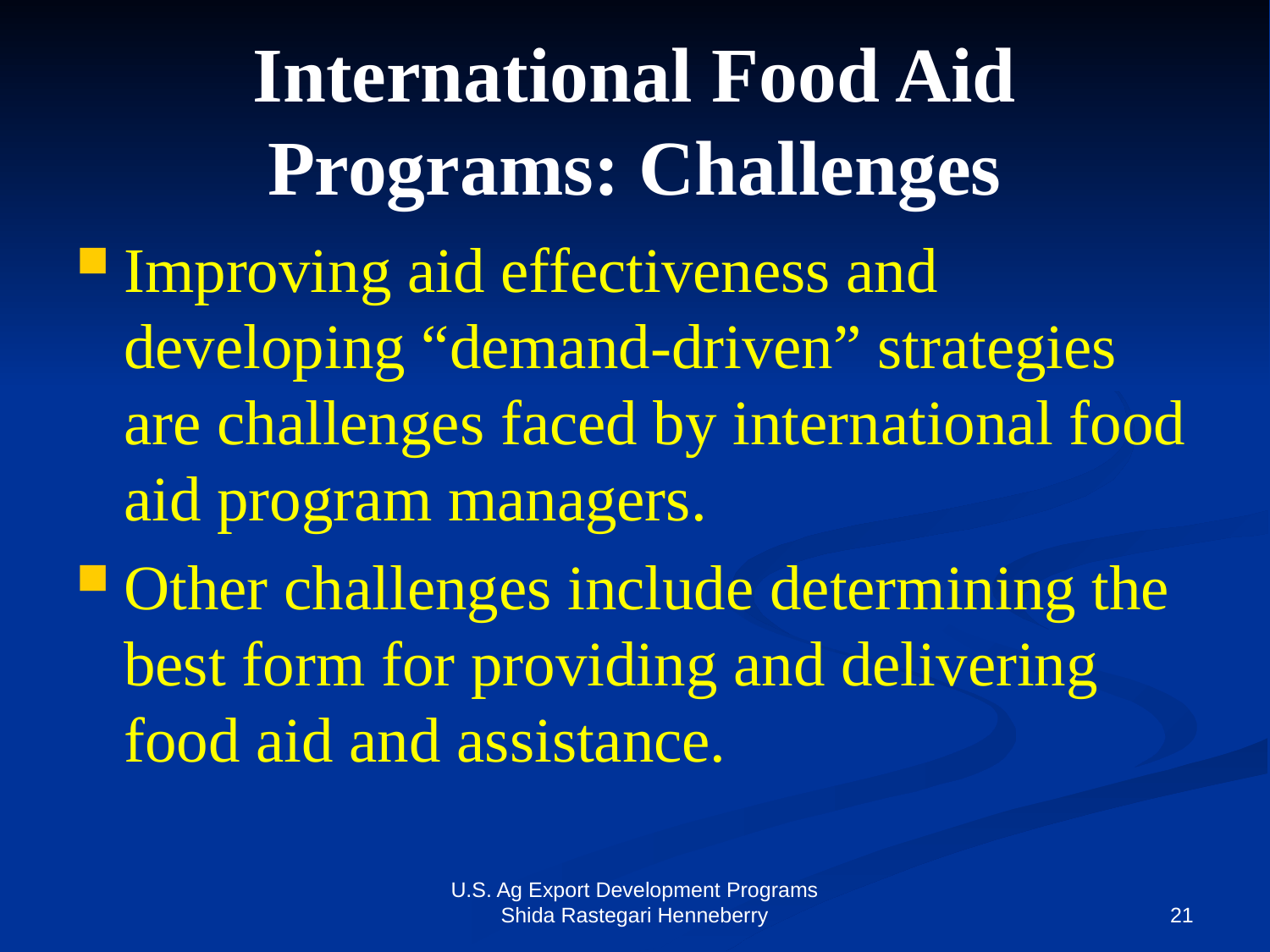

# International Food Aid Programs: Challenges
Improving aid effectiveness and developing “demand-driven” strategies are challenges faced by international food aid program managers.
Other challenges include determining the best form for providing and delivering food aid and assistance.

U.S. Ag Export Development Programs Shida Rastegari Henneberry
21